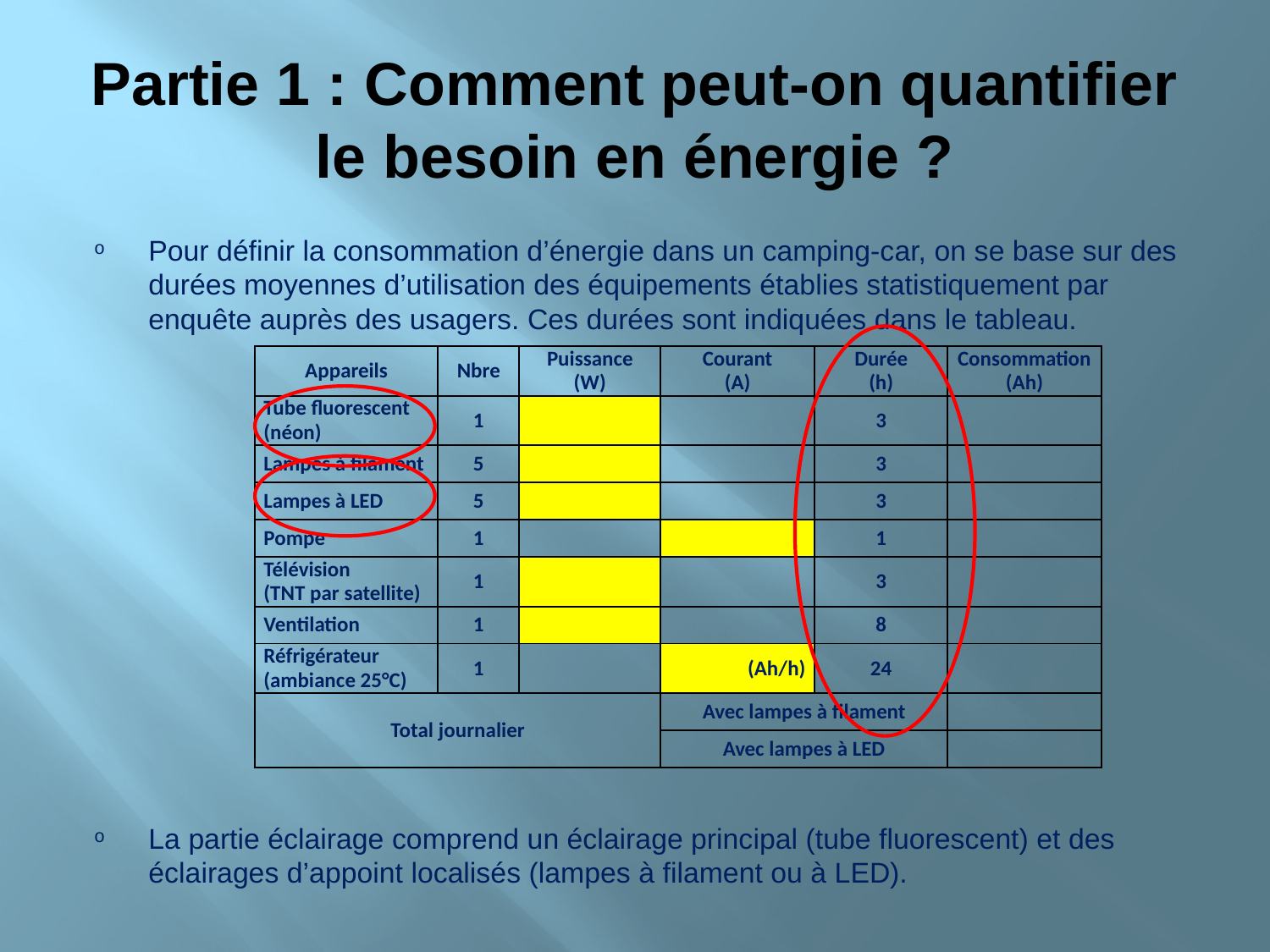

# Partie 1 : Comment peut-on quantifier le besoin en énergie ?
Pour définir la consommation d’énergie dans un camping-car, on se base sur des durées moyennes d’utilisation des équipements établies statistiquement par enquête auprès des usagers. Ces durées sont indiquées dans le tableau.

La partie éclairage comprend un éclairage principal (tube fluorescent) et des éclairages d’appoint localisés (lampes à filament ou à LED).

| Appareils | Nbre | Puissance (W) | Courant (A) | Durée (h) | Consommation (Ah) |
| --- | --- | --- | --- | --- | --- |
| Tube fluorescent (néon) | 1 |  |  | 3 |  |
| Lampes à filament | 5 |  |  | 3 |  |
| Lampes à LED | 5 |  |  | 3 |  |
| Pompe | 1 |  |  | 1 |  |
| Télévision (TNT par satellite) | 1 |  |  | 3 |  |
| Ventilation | 1 |  |  | 8 |  |
| Réfrigérateur (ambiance 25°C) | 1 |  | (Ah/h) | 24 |  |
| Total journalier |  |  | Avec lampes à filament |  |  |
|  |  |  | Avec lampes à LED |  |  |